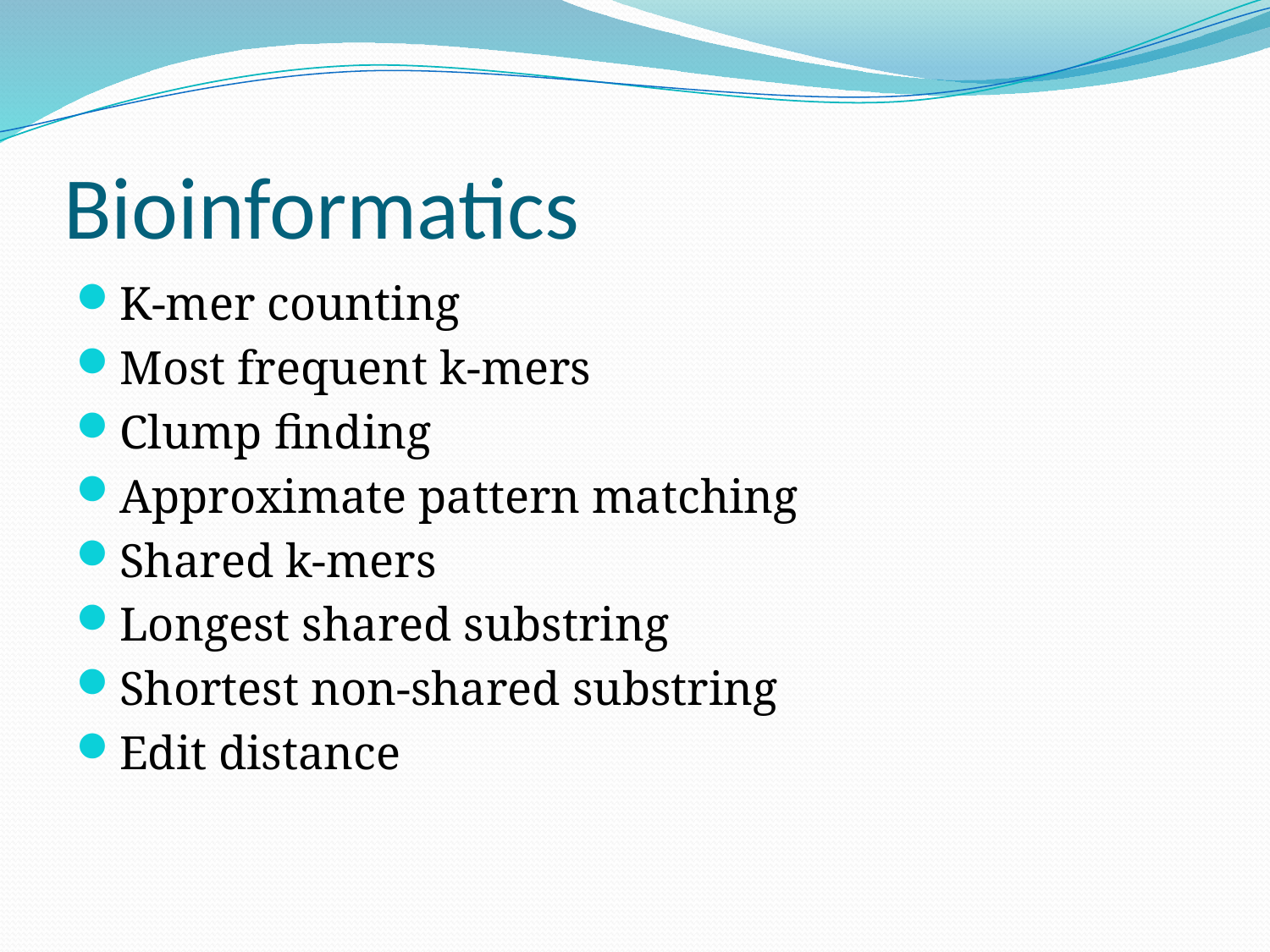

# Bioinformatics
K-mer counting
Most frequent k-mers
Clump finding
Approximate pattern matching
Shared k-mers
Longest shared substring
Shortest non-shared substring
Edit distance